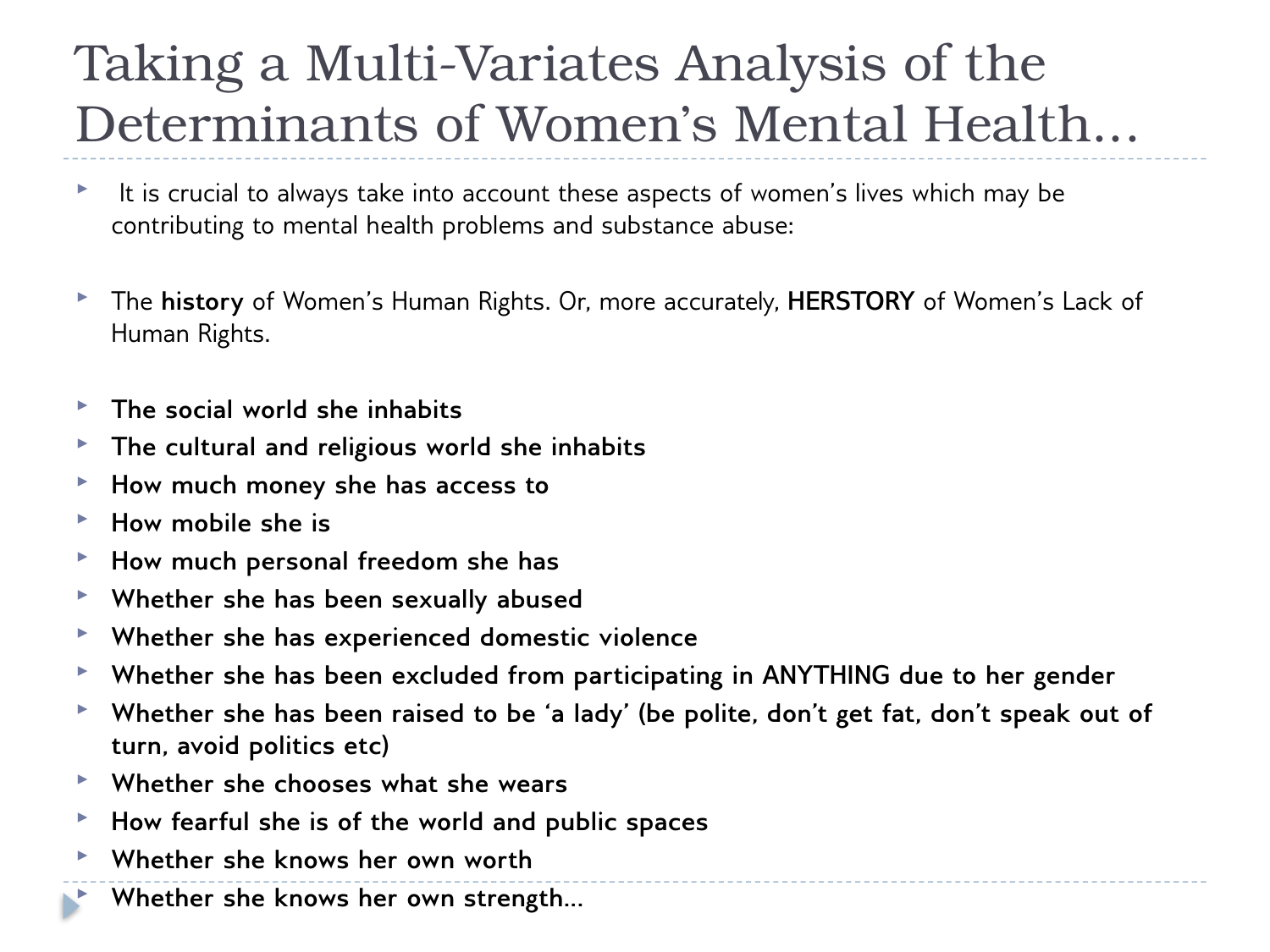

# Taking a Multi-Variates Analysis of the Determinants of Women’s Mental Health...
 It is crucial to always take into account these aspects of women’s lives which may be contributing to mental health problems and substance abuse:

The history of Women’s Human Rights. Or, more accurately, HERSTORY of Women’s Lack of Human Rights.

The social world she inhabits
The cultural and religious world she inhabits
How much money she has access to
How mobile she is
How much personal freedom she has
Whether she has been sexually abused
Whether she has experienced domestic violence
Whether she has been excluded from participating in ANYTHING due to her gender
Whether she has been raised to be ‘a lady’ (be polite, don’t get fat, don’t speak out of turn, avoid politics etc)
Whether she chooses what she wears
How fearful she is of the world and public spaces
Whether she knows her own worth
Whether she knows her own strength...